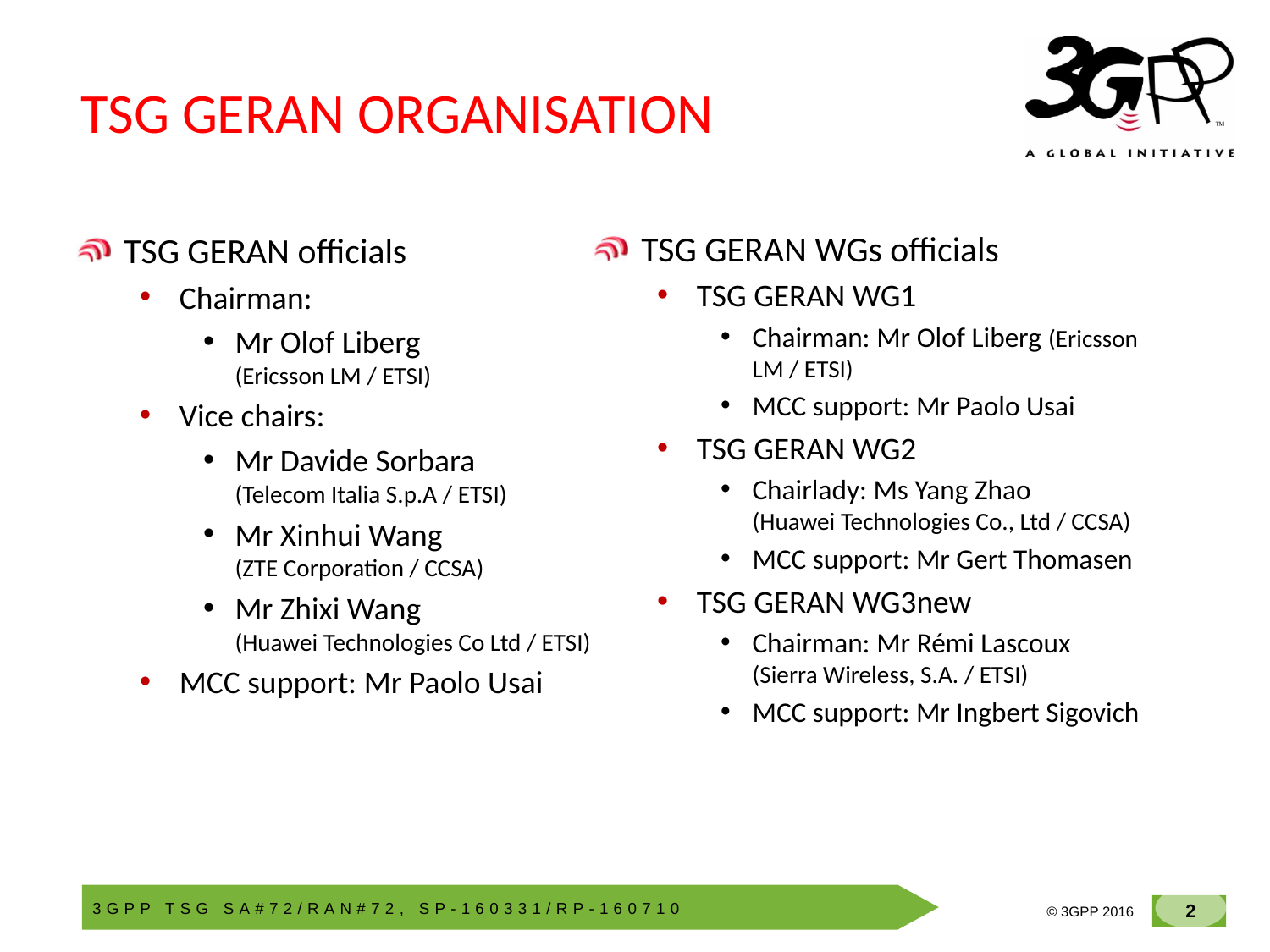

# TSG GERAN ORGANISATION
TSG GERAN WGs officials
TSG GERAN WG1
Chairman: Mr Olof Liberg (Ericsson LM / ETSI)
MCC support: Mr Paolo Usai
TSG GERAN WG2
Chairlady: Ms Yang Zhao
(Huawei Technologies Co., Ltd / CCSA)
MCC support: Mr Gert Thomasen
TSG GERAN WG3new
Chairman: Mr Rémi Lascoux
(Sierra Wireless, S.A. / ETSI)
MCC support: Mr Ingbert Sigovich
TSG GERAN officials
Chairman:
Mr Olof Liberg
(Ericsson LM / ETSI)
Vice chairs:
Mr Davide Sorbara
(Telecom Italia S.p.A / ETSI)
Mr Xinhui Wang
(ZTE Corporation / CCSA)
Mr Zhixi Wang
(Huawei Technologies Co Ltd / ETSI)
MCC support: Mr Paolo Usai
2